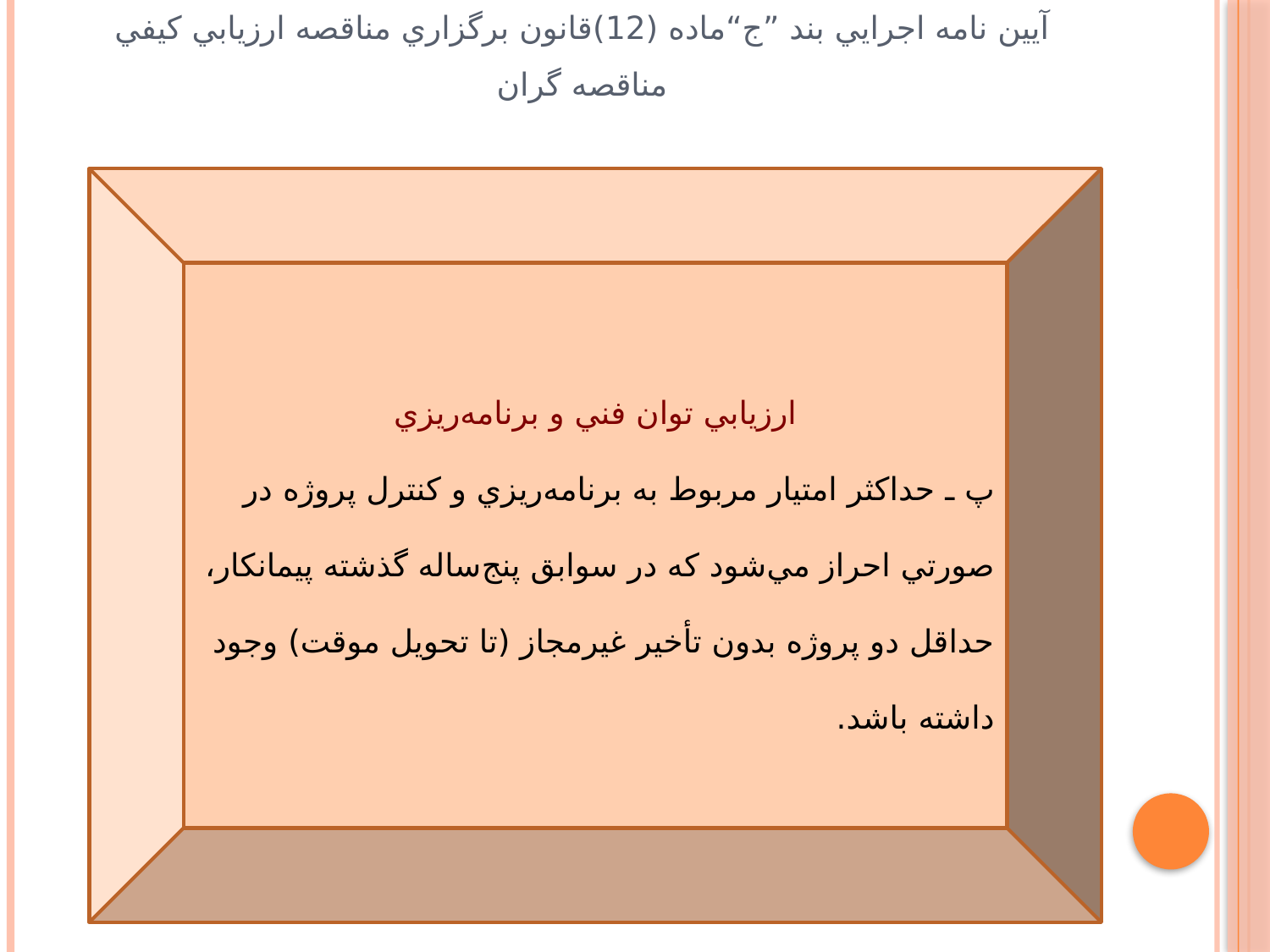

آيين نامه اجرايي بند ”ج“ماده (12)قانون برگزاري مناقصه ارزيابي كيفي مناقصه گران
ارزيابي توان فني و برنامه‌ريزي
پ ـ حداكثر امتيار مربوط به برنامه‌ريزي و كنترل پروژه در صورتي احراز مي‌شود كه در سوابق پنج‌ساله گذشته پيمانكار، حداقل دو پروژه بدون تأخير غيرمجاز (تا تحويل موقت) وجود داشته باشد.